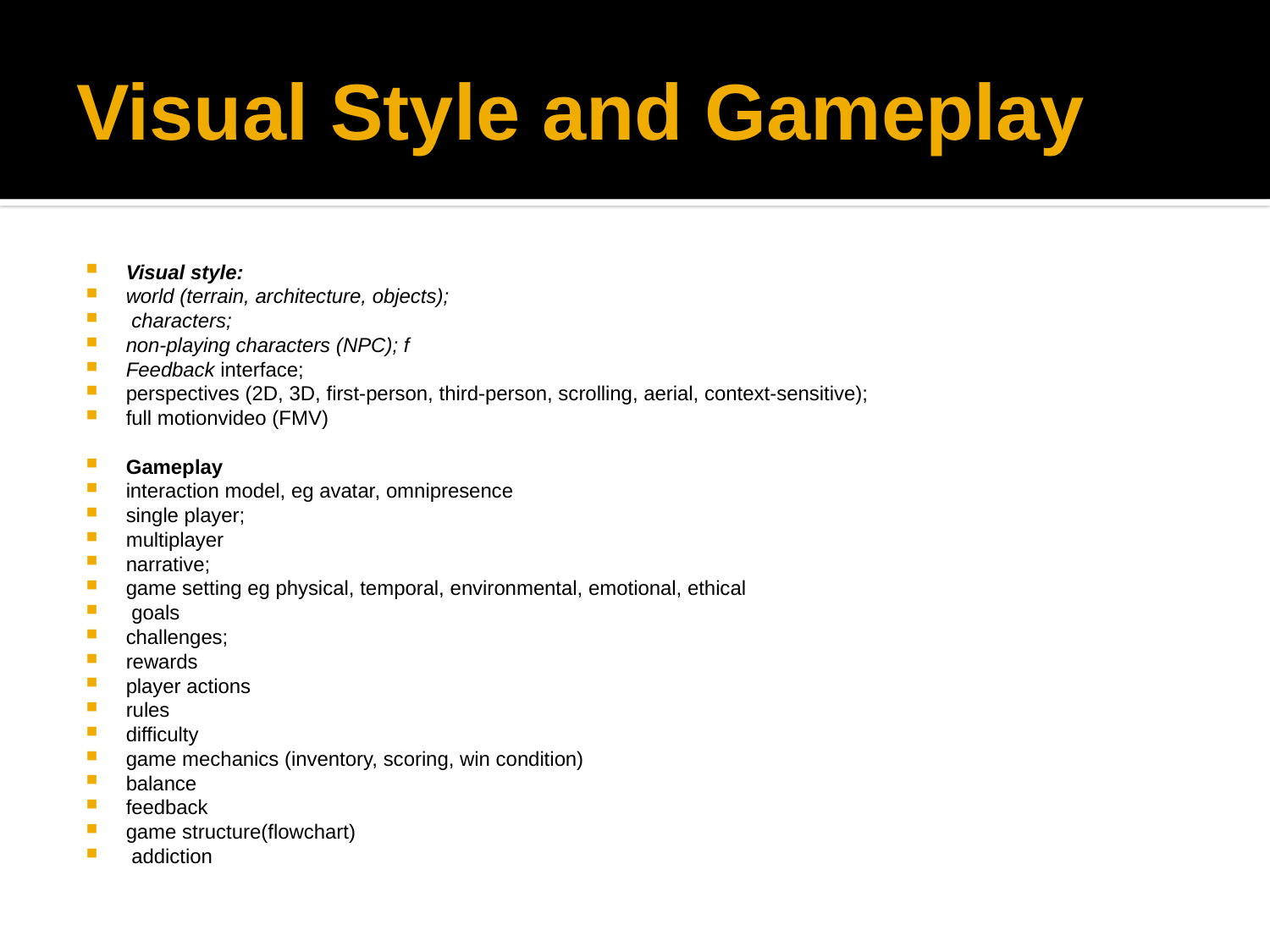

# Visual Style and Gameplay
Visual style:
world (terrain, architecture, objects);
 characters;
non-playing characters (NPC); f
Feedback interface;
perspectives (2D, 3D, first-person, third-person, scrolling, aerial, context-sensitive);
full motionvideo (FMV)

Gameplay
interaction model, eg avatar, omnipresence
single player;
multiplayer
narrative;
game setting eg physical, temporal, environmental, emotional, ethical
 goals
challenges;
rewards
player actions
rules
difficulty
game mechanics (inventory, scoring, win condition)
balance
feedback
game structure(flowchart)
 addiction